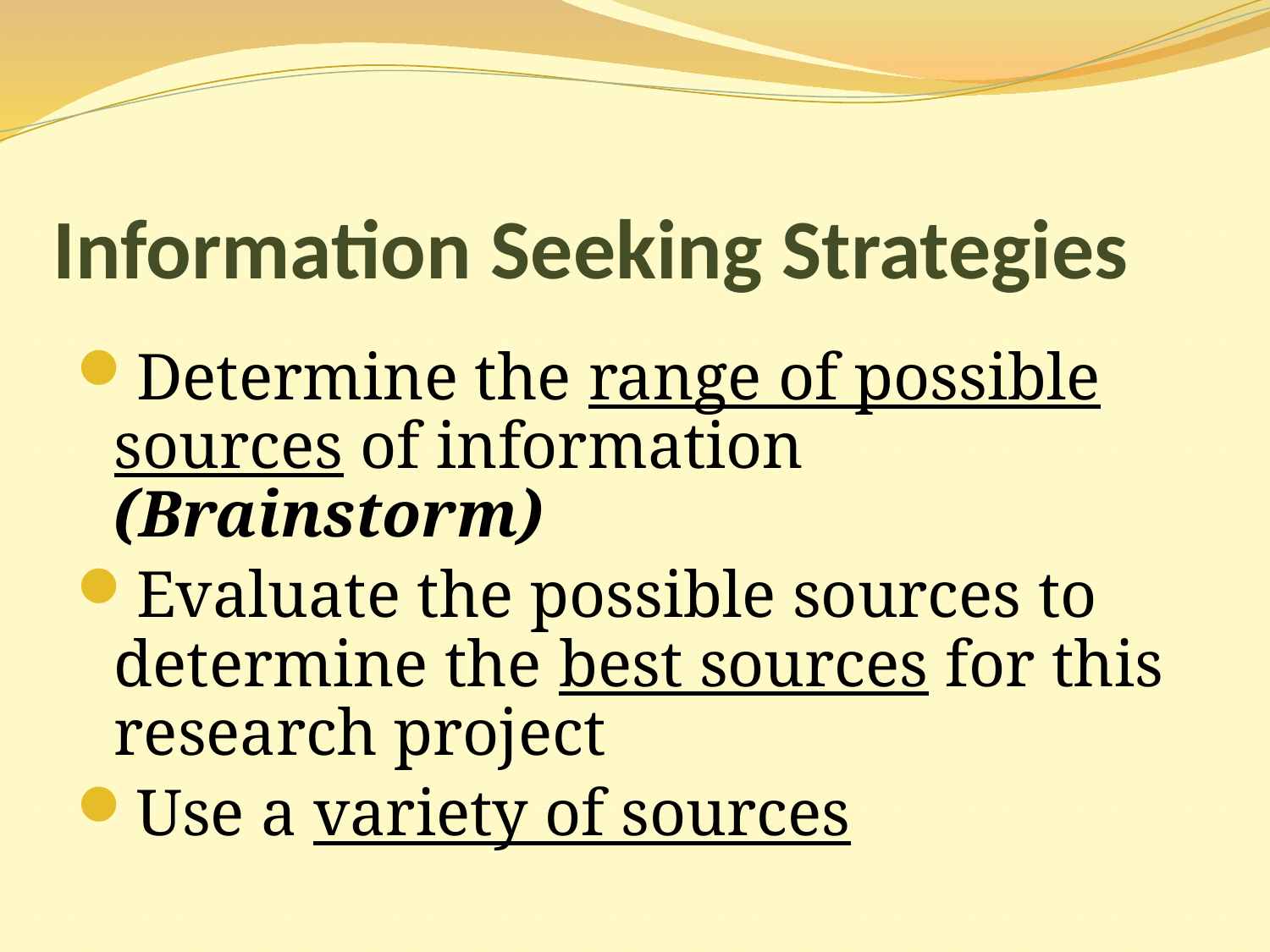

# Information Seeking Strategies
Determine the range of possible sources of information (Brainstorm)
Evaluate the possible sources to determine the best sources for this research project
Use a variety of sources